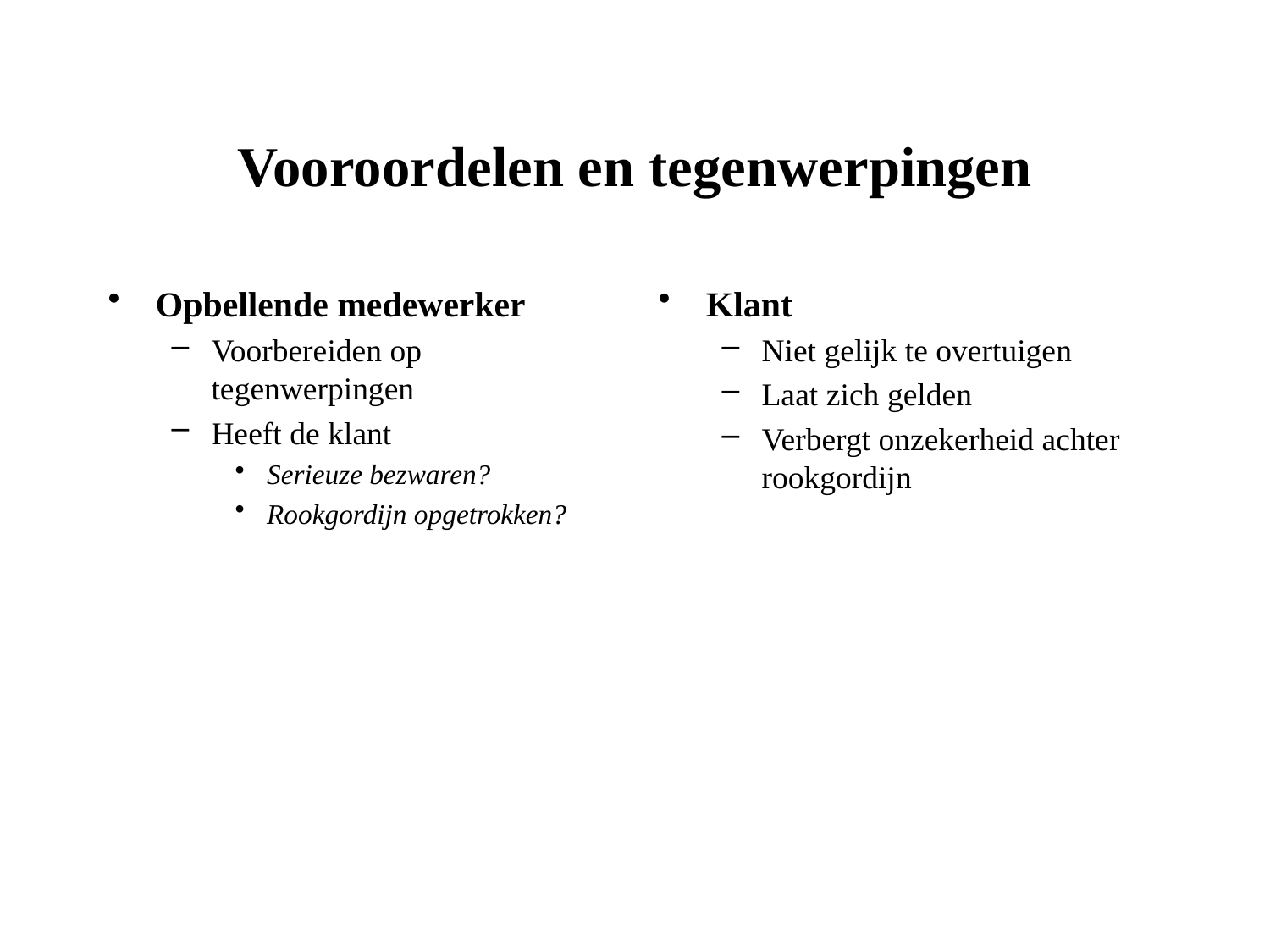

# Vooroordelen en tegenwerpingen
Opbellende medewerker
Voorbereiden op tegenwerpingen
Heeft de klant
Serieuze bezwaren?
Rookgordijn opgetrokken?
Klant
Niet gelijk te overtuigen
Laat zich gelden
Verbergt onzekerheid achter rookgordijn